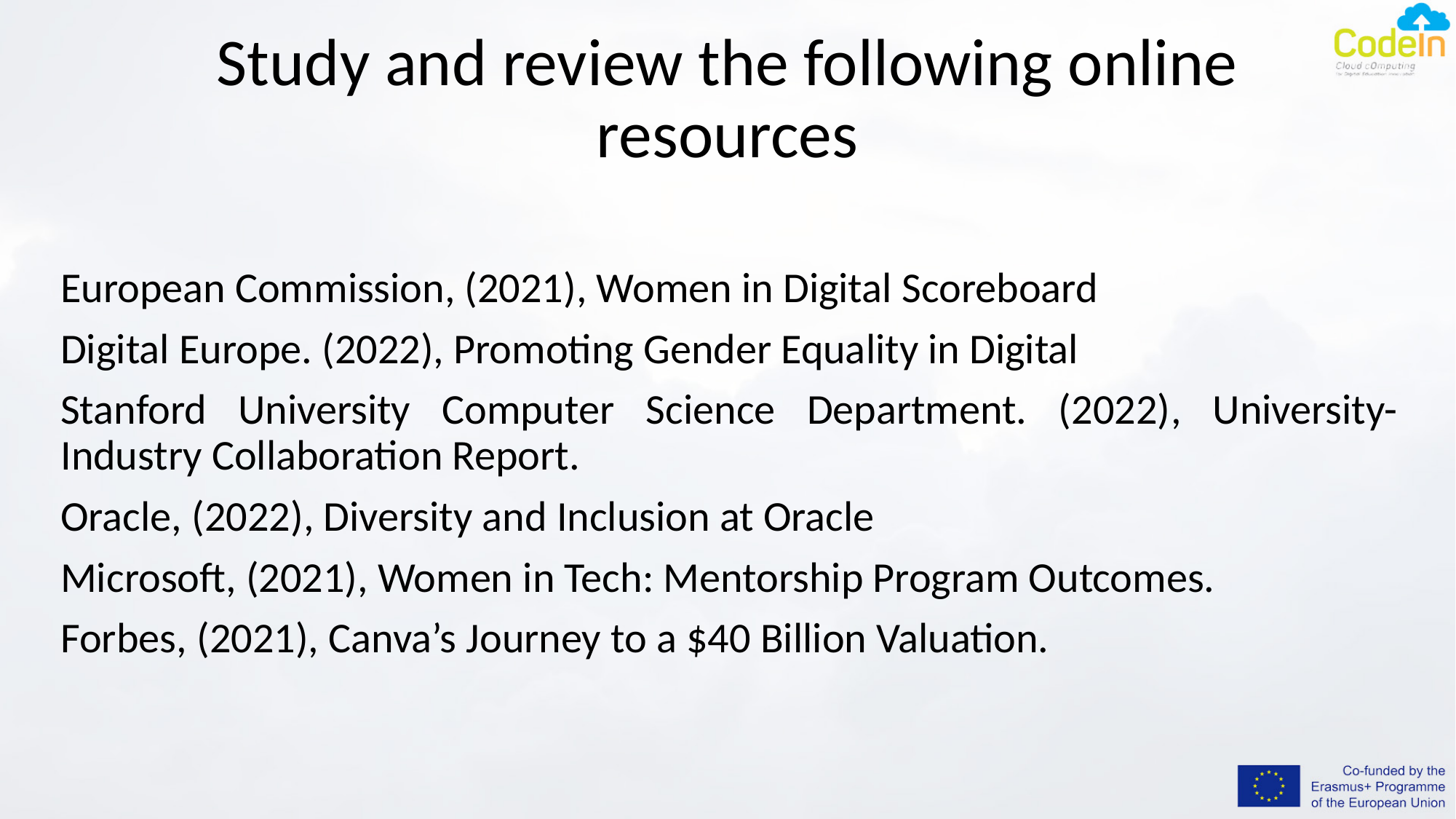

# Study and review the following online resources

European Commission, (2021), Women in Digital Scoreboard
Digital Europe. (2022), Promoting Gender Equality in Digital
Stanford University Computer Science Department. (2022), University-Industry Collaboration Report.
Oracle, (2022), Diversity and Inclusion at Oracle
Microsoft, (2021), Women in Tech: Mentorship Program Outcomes.
Forbes, (2021), Canva’s Journey to a $40 Billion Valuation.